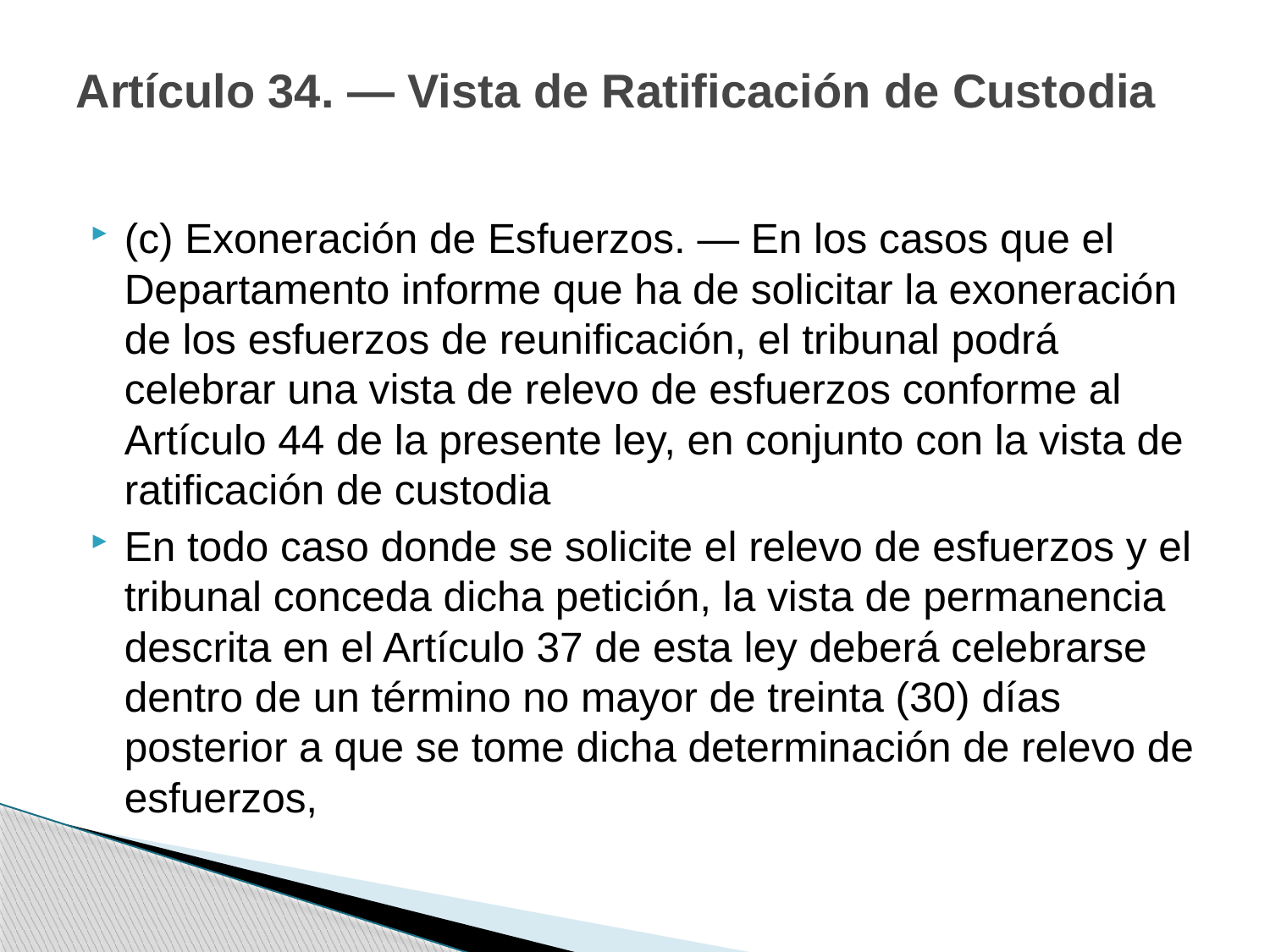

# Artículo 34. — Vista de Ratificación de Custodia
(c) Exoneración de Esfuerzos. — En los casos que el Departamento informe que ha de solicitar la exoneración de los esfuerzos de reunificación, el tribunal podrá celebrar una vista de relevo de esfuerzos conforme al Artículo 44 de la presente ley, en conjunto con la vista de ratificación de custodia
En todo caso donde se solicite el relevo de esfuerzos y el tribunal conceda dicha petición, la vista de permanencia descrita en el Artículo 37 de esta ley deberá celebrarse dentro de un término no mayor de treinta (30) días posterior a que se tome dicha determinación de relevo de esfuerzos,